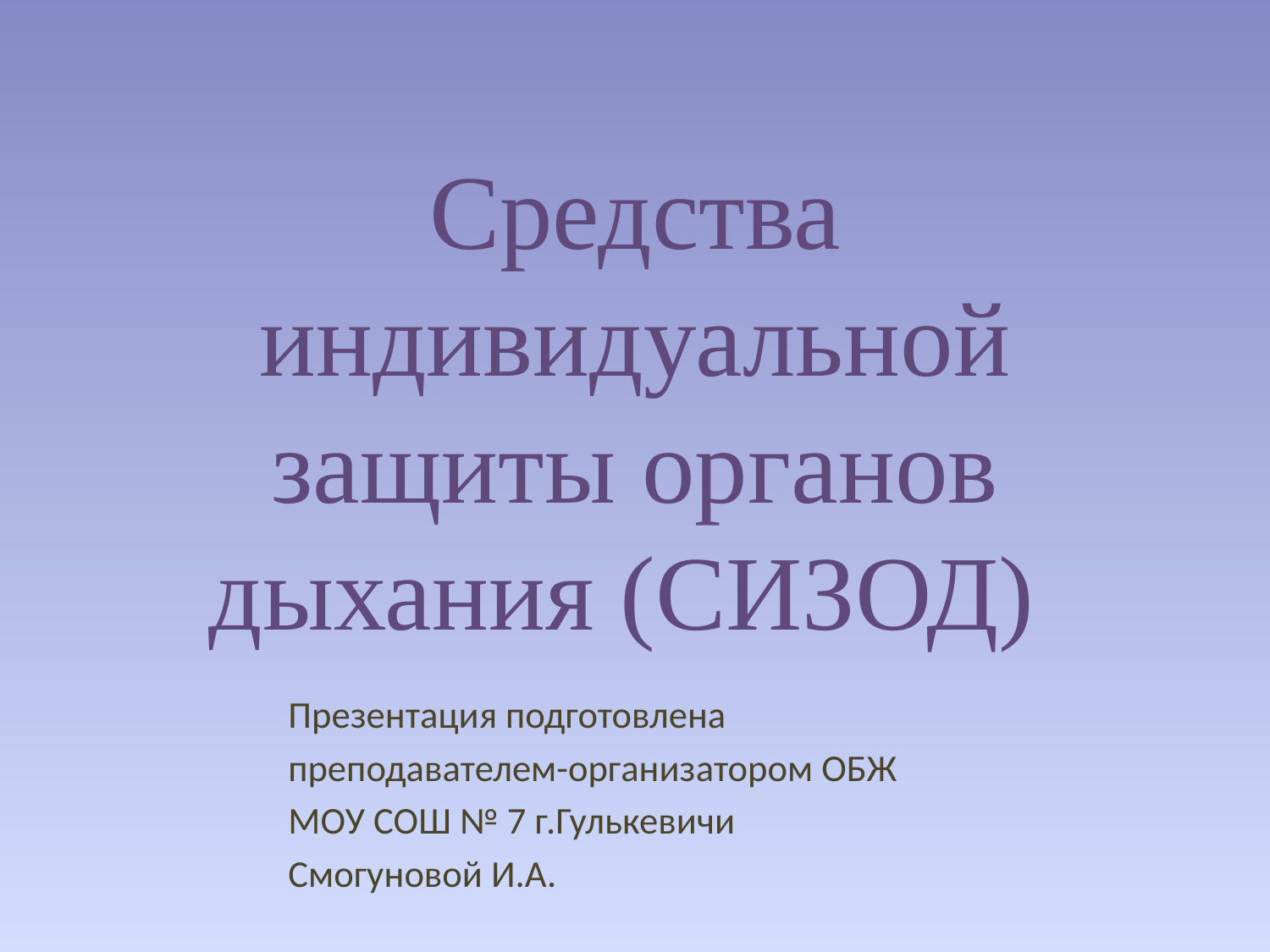

# Средства индивидуальной защиты органов дыхания (СИЗОД)
		Презентация подготовлена
		преподавателем-организатором ОБЖ
		МОУ СОШ № 7 г.Гулькевичи
		Смогуновой И.А.